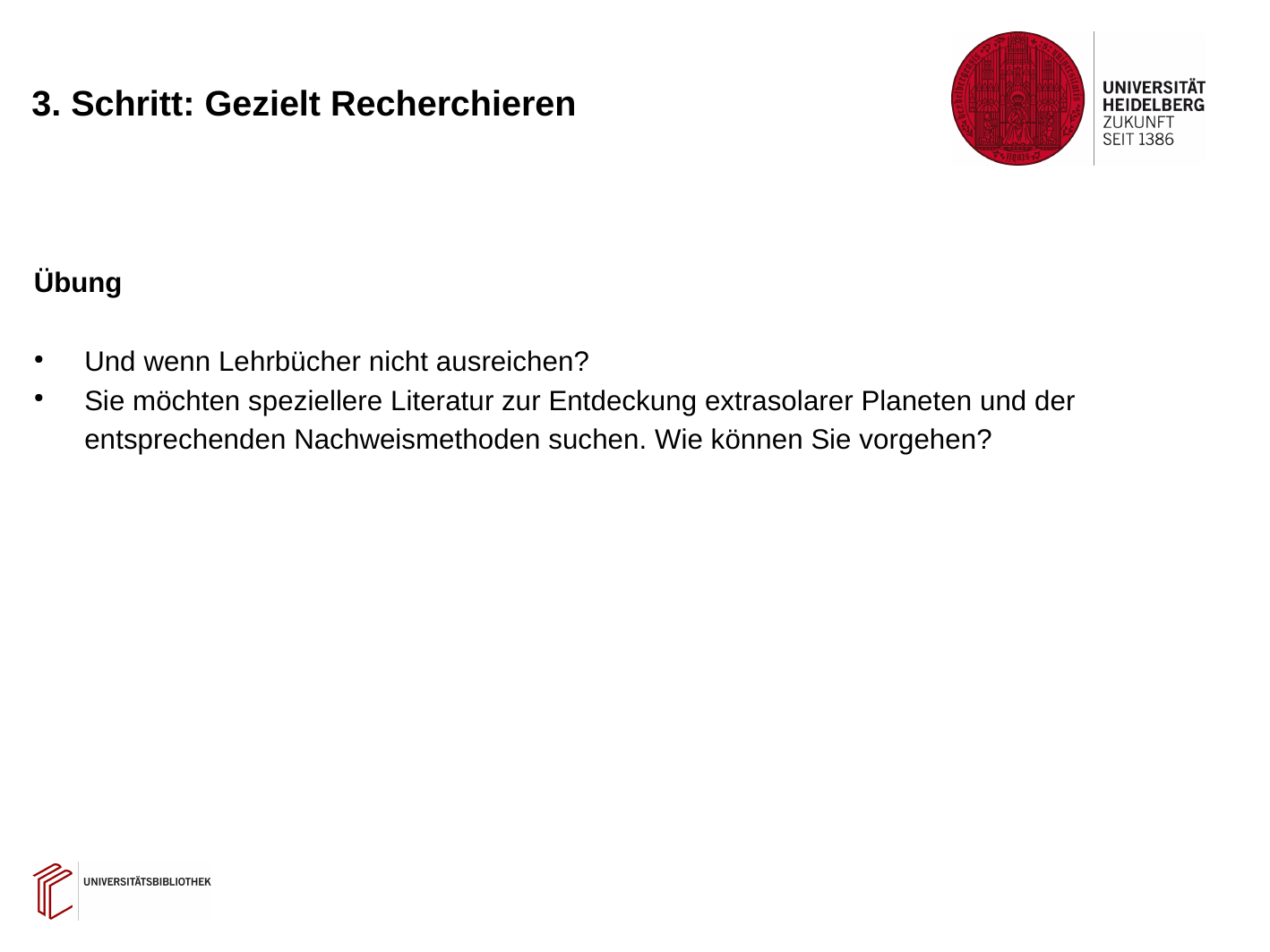

# 3. Schritt: Gezielt Recherchieren
Übung

Und wenn Lehrbücher nicht ausreichen?
Sie möchten speziellere Literatur zur Entdeckung extrasolarer Planeten und der entsprechenden Nachweismethoden suchen. Wie können Sie vorgehen?